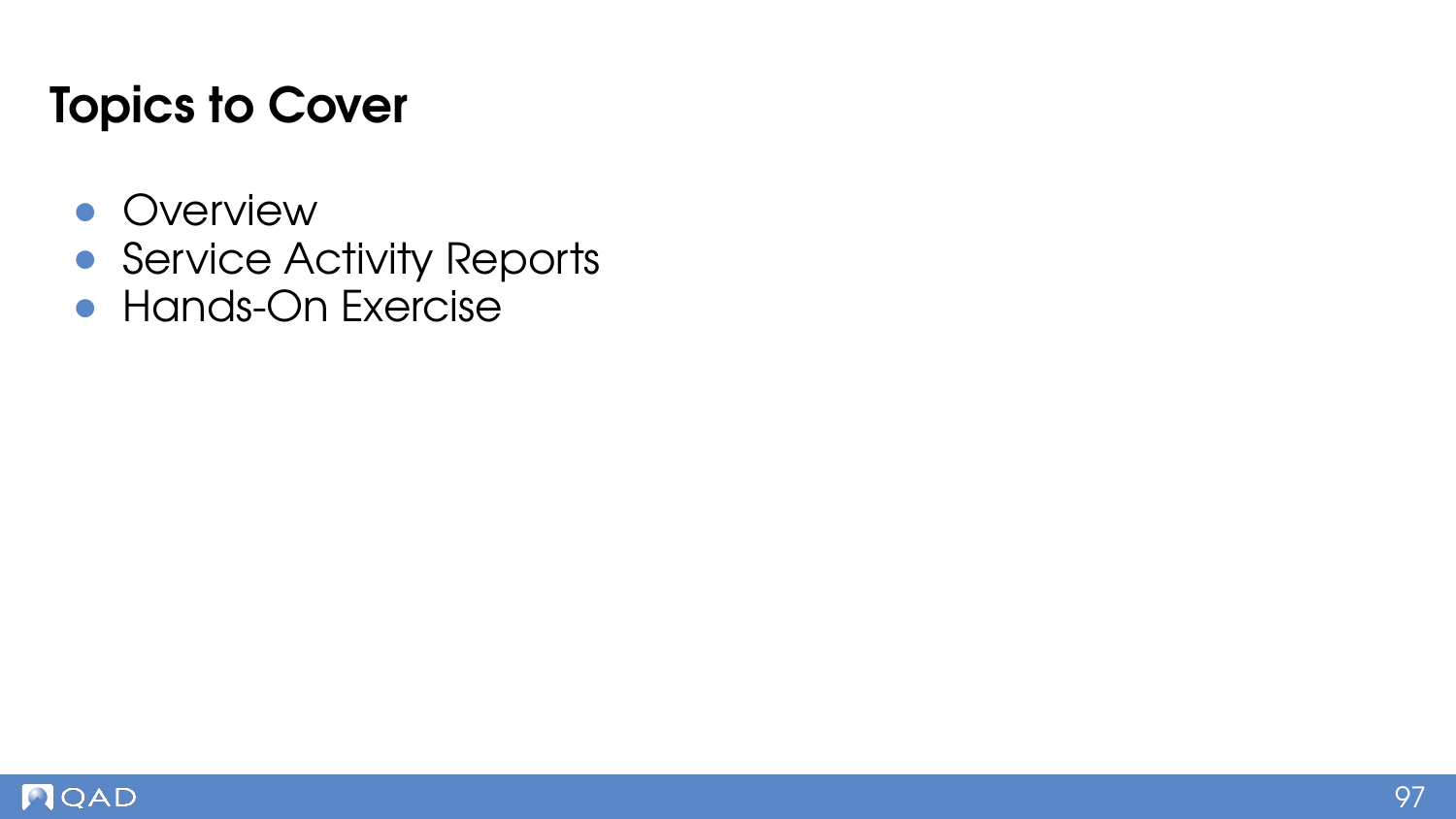

# Topics to Cover
Overview
Service Activity Reports
Hands-On Exercise
97